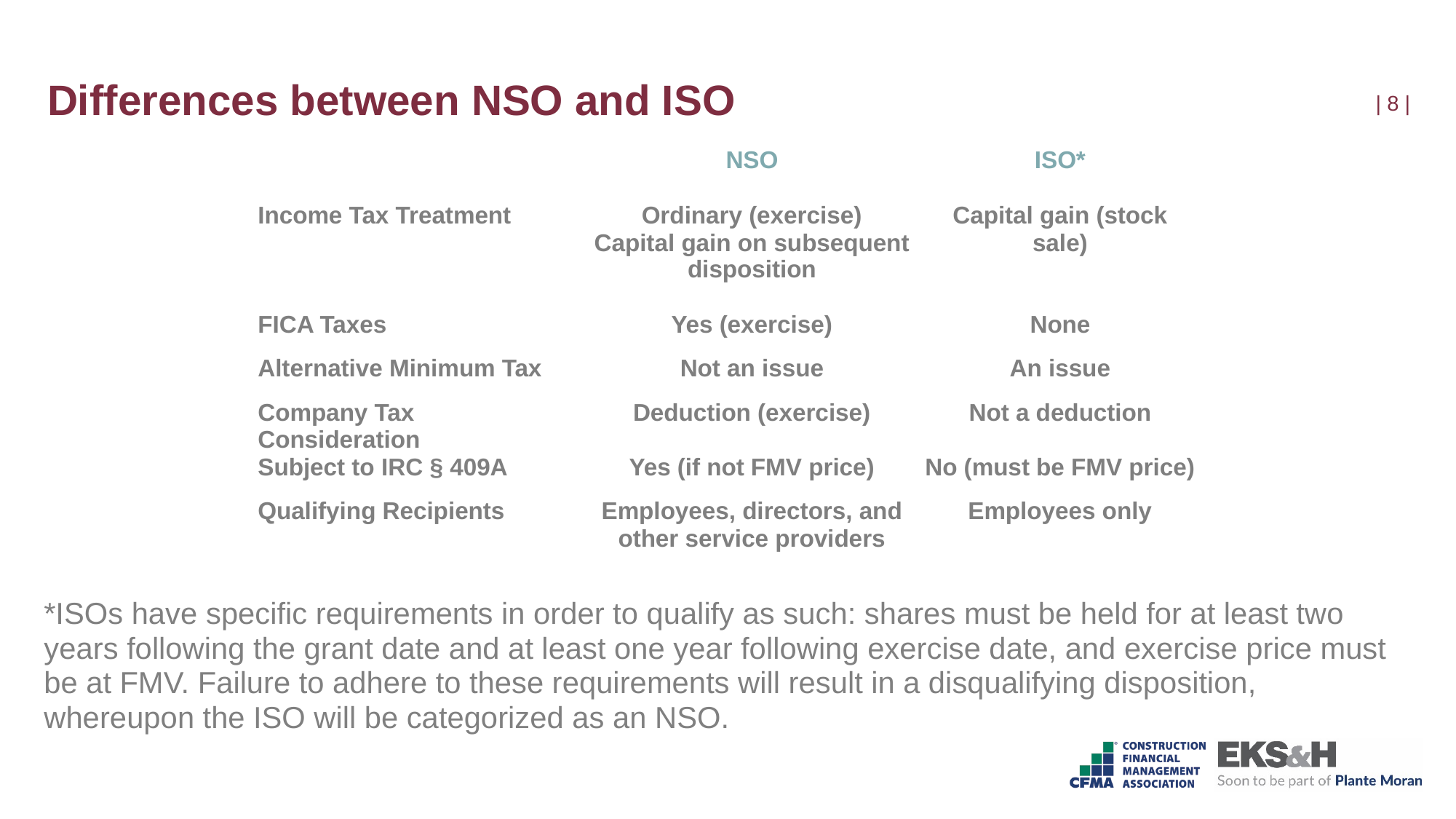

# Differences between NSO and ISO
| 8 |
|  | NSO | ISO\* |
| --- | --- | --- |
|  |  |  |
| Income Tax Treatment | Ordinary (exercise) Capital gain on subsequent disposition | Capital gain (stock sale) |
| FICA Taxes | Yes (exercise) | None |
| Alternative Minimum Tax | Not an issue | An issue |
| Company Tax Consideration | Deduction (exercise) | Not a deduction |
| Subject to IRC § 409A | Yes (if not FMV price) | No (must be FMV price) |
| Qualifying Recipients | Employees, directors, and other service providers | Employees only |
*ISOs have specific requirements in order to qualify as such: shares must be held for at least two years following the grant date and at least one year following exercise date, and exercise price must be at FMV. Failure to adhere to these requirements will result in a disqualifying disposition, whereupon the ISO will be categorized as an NSO.